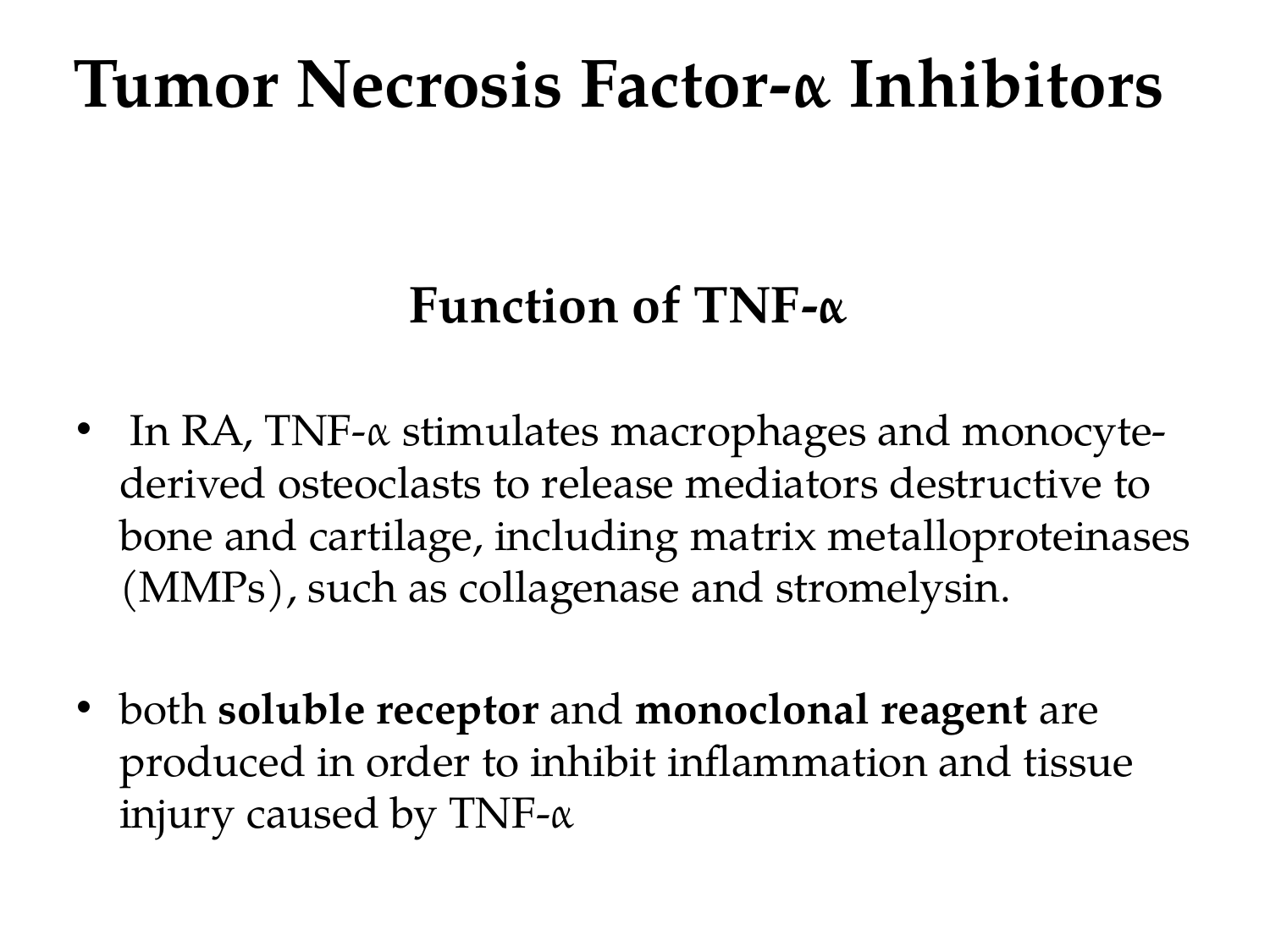

# Tumor Necrosis Factor-α Inhibitors
Function of TNF-α

 In RA, TNF-α stimulates macrophages and monocyte-derived osteoclasts to release mediators destructive to bone and cartilage, including matrix metalloproteinases (MMPs), such as collagenase and stromelysin.

both soluble receptor and monoclonal reagent are produced in order to inhibit inflammation and tissue injury caused by TNF-α